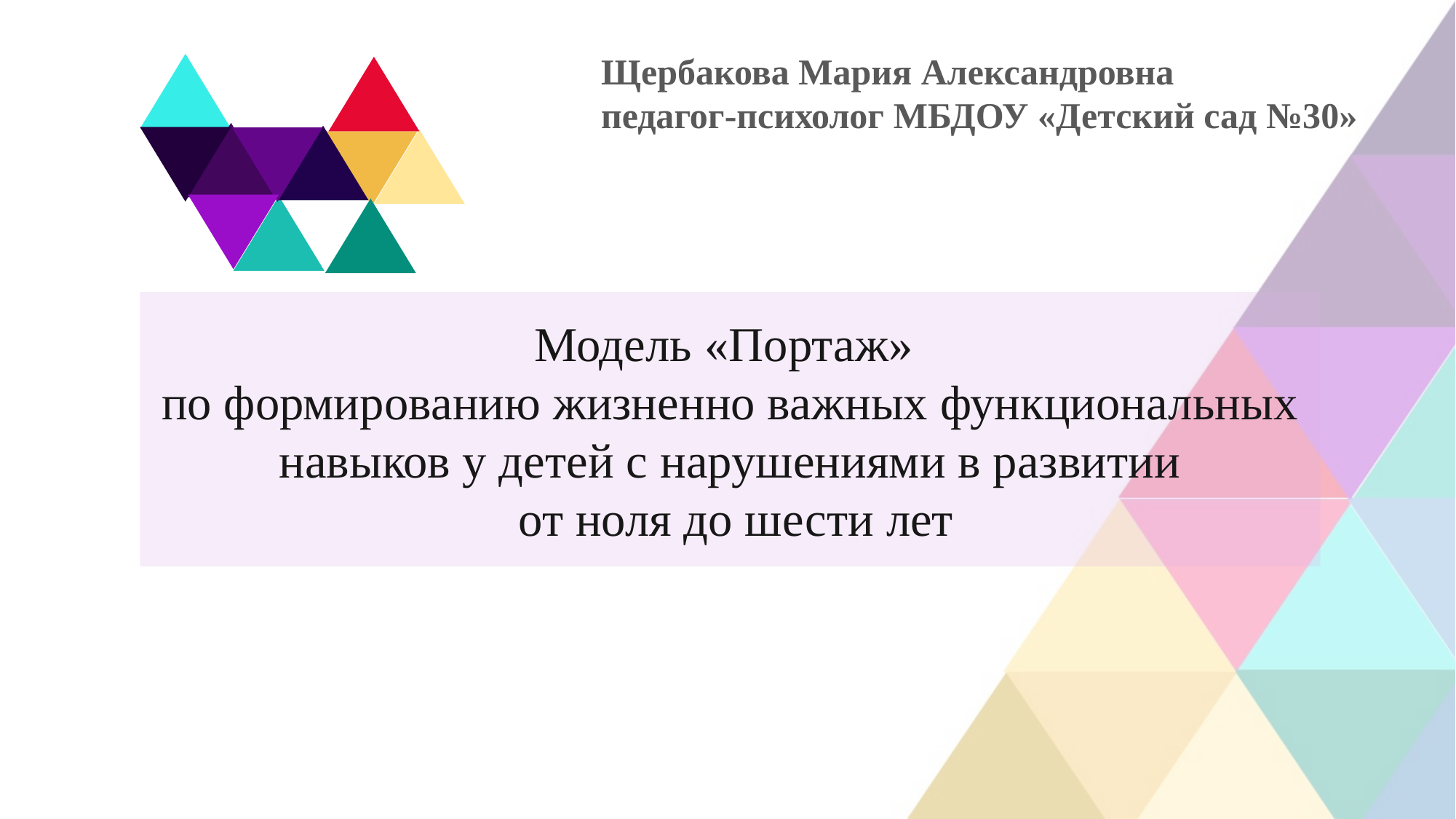

Щербакова Мария Александровна
педагог-психолог МБДОУ «Детский сад №30»

Модель «Портаж»
по формированию жизненно важных функциональных навыков у детей с нарушениями в развитии
 от ноля до шести лет